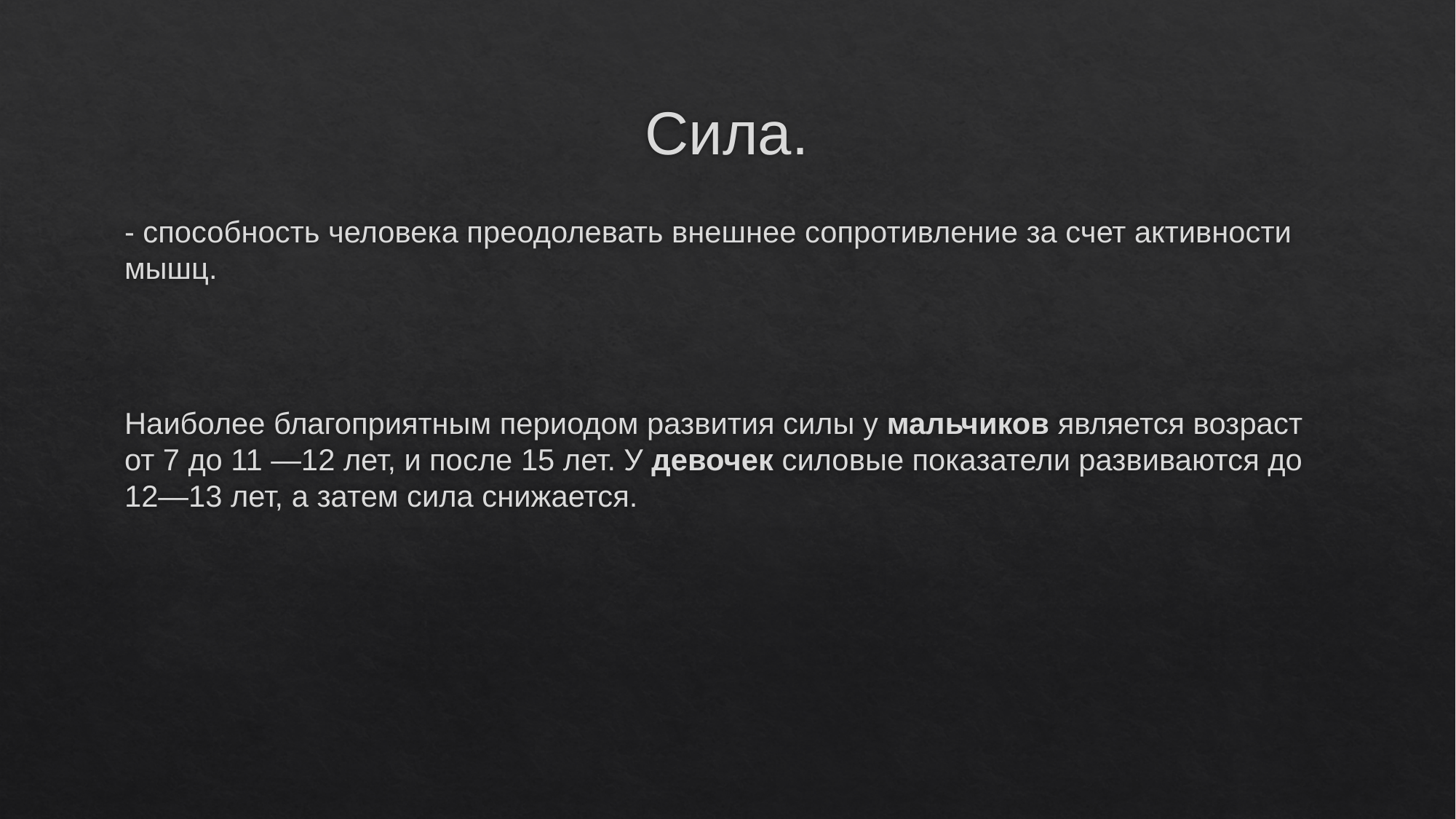

# Сила.
- способность человека преодолевать внешнее сопротивление за счет активности мышц.

Наиболее благоприятным периодом развития силы у мальчиков являет­ся возраст от 7 до 11 —12 лет, и после 15 лет. У девочек силовые показатели развиваются до 12—13 лет, а затем сила снижается.